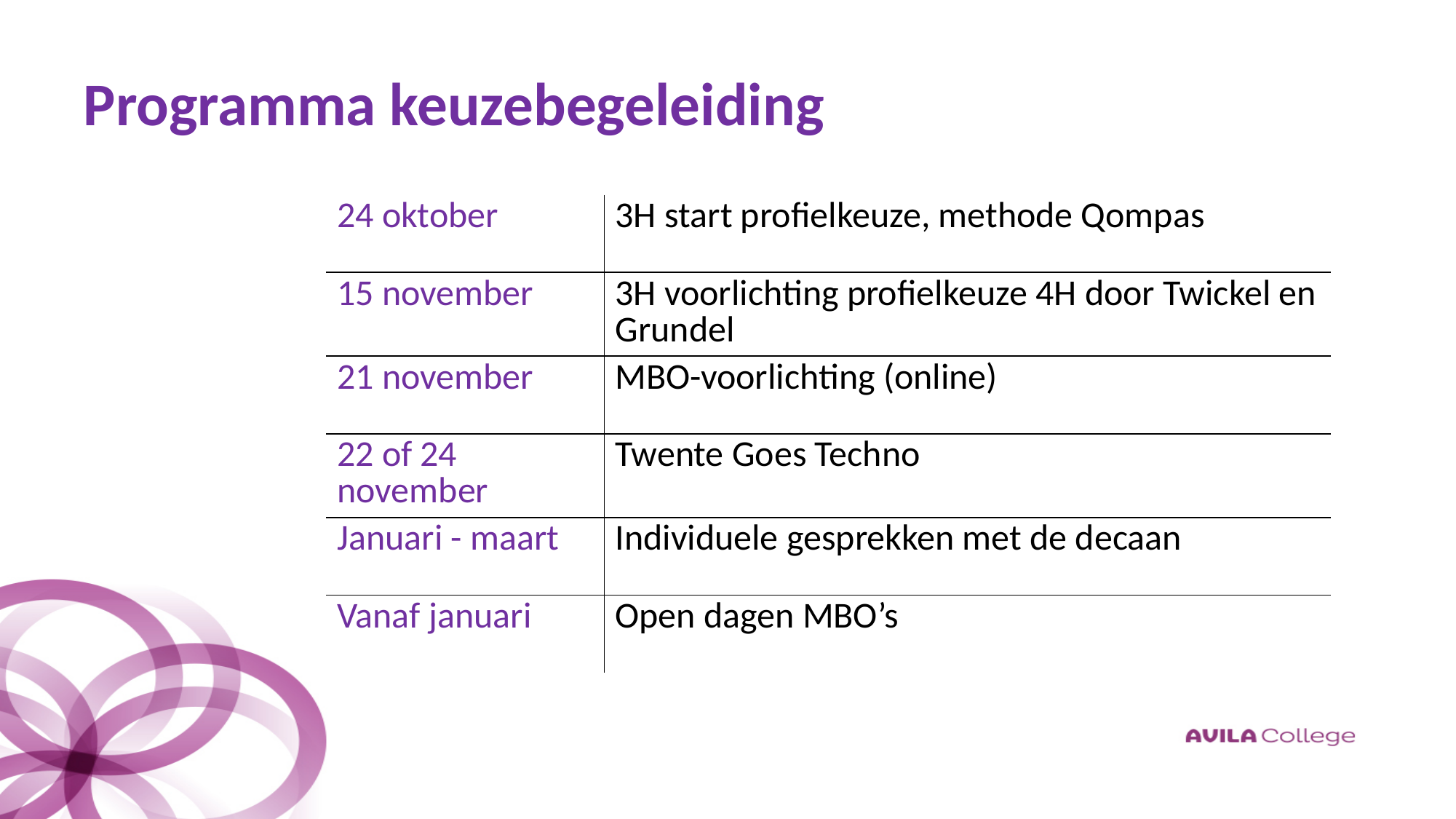

# Programma keuzebegeleiding
| 24 oktober | 3H start profielkeuze, methode Qompas |
| --- | --- |
| 15 november | 3H voorlichting profielkeuze 4H door Twickel en Grundel |
| 21 november | MBO-voorlichting (online) |
| 22 of 24 november | Twente Goes Techno |
| Januari - maart | Individuele gesprekken met de decaan |
| Vanaf januari | Open dagen MBO’s |